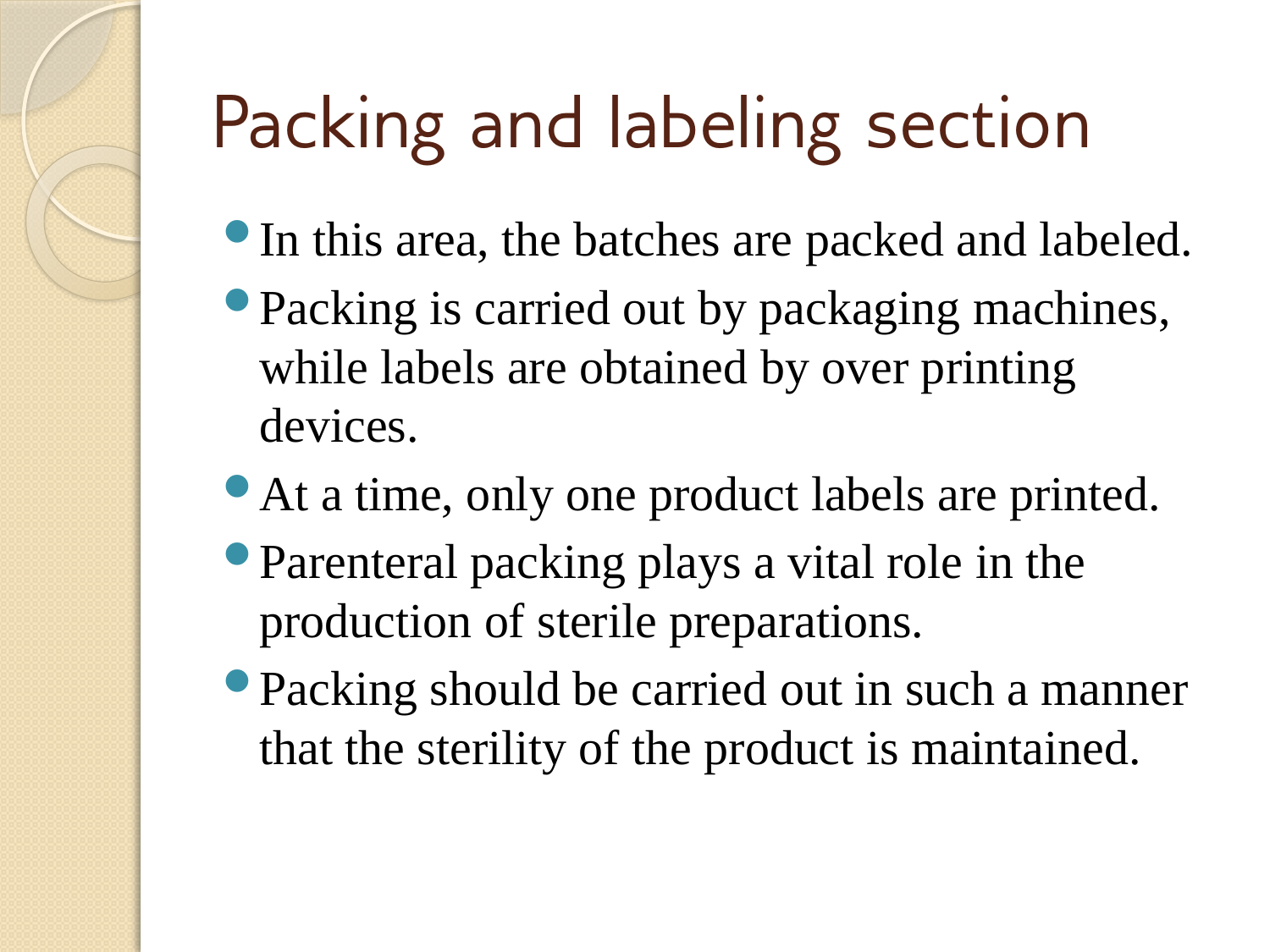

# Packing and labeling section
In this area, the batches are packed and labeled.
Packing is carried out by packaging machines, while labels are obtained by over printing devices.
At a time, only one product labels are printed.
Parenteral packing plays a vital role in the production of sterile preparations.
Packing should be carried out in such a manner that the sterility of the product is maintained.